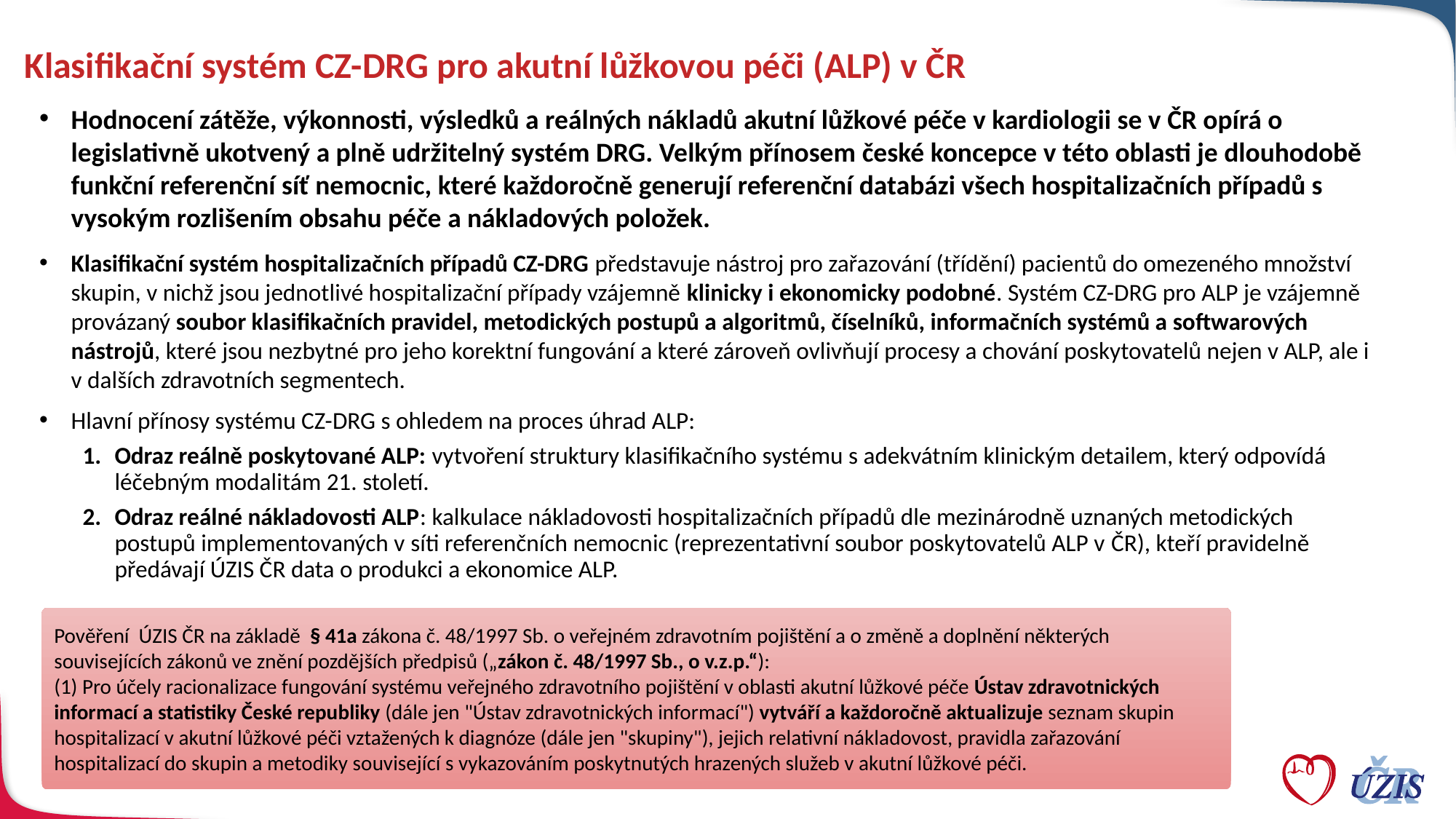

# Klasifikační systém CZ-DRG pro akutní lůžkovou péči (ALP) v ČR
Hodnocení zátěže, výkonnosti, výsledků a reálných nákladů akutní lůžkové péče v kardiologii se v ČR opírá o legislativně ukotvený a plně udržitelný systém DRG. Velkým přínosem české koncepce v této oblasti je dlouhodobě funkční referenční síť nemocnic, které každoročně generují referenční databázi všech hospitalizačních případů s vysokým rozlišením obsahu péče a nákladových položek.
Klasifikační systém hospitalizačních případů CZ-DRG představuje nástroj pro zařazování (třídění) pacientů do omezeného množství skupin, v nichž jsou jednotlivé hospitalizační případy vzájemně klinicky i ekonomicky podobné. Systém CZ-DRG pro ALP je vzájemně provázaný soubor klasifikačních pravidel, metodických postupů a algoritmů, číselníků, informačních systémů a softwarových nástrojů, které jsou nezbytné pro jeho korektní fungování a které zároveň ovlivňují procesy a chování poskytovatelů nejen v ALP, ale i v dalších zdravotních segmentech.
Hlavní přínosy systému CZ-DRG s ohledem na proces úhrad ALP:
Odraz reálně poskytované ALP: vytvoření struktury klasifikačního systému s adekvátním klinickým detailem, který odpovídá léčebným modalitám 21. století.
Odraz reálné nákladovosti ALP: kalkulace nákladovosti hospitalizačních případů dle mezinárodně uznaných metodických postupů implementovaných v síti referenčních nemocnic (reprezentativní soubor poskytovatelů ALP v ČR), kteří pravidelně předávají ÚZIS ČR data o produkci a ekonomice ALP.

Pověření  ÚZIS ČR na základě  § 41a zákona č. 48/1997 Sb. o veřejném zdravotním pojištění a o změně a doplnění některých souvisejících zákonů ve znění pozdějších předpisů („zákon č. 48/1997 Sb., o v.z.p.“):
(1) Pro účely racionalizace fungování systému veřejného zdravotního pojištění v oblasti akutní lůžkové péče Ústav zdravotnických informací a statistiky České republiky (dále jen "Ústav zdravotnických informací") vytváří a každoročně aktualizuje seznam skupin hospitalizací v akutní lůžkové péči vztažených k diagnóze (dále jen "skupiny"), jejich relativní nákladovost, pravidla zařazování hospitalizací do skupin a metodiky související s vykazováním poskytnutých hrazených služeb v akutní lůžkové péči.